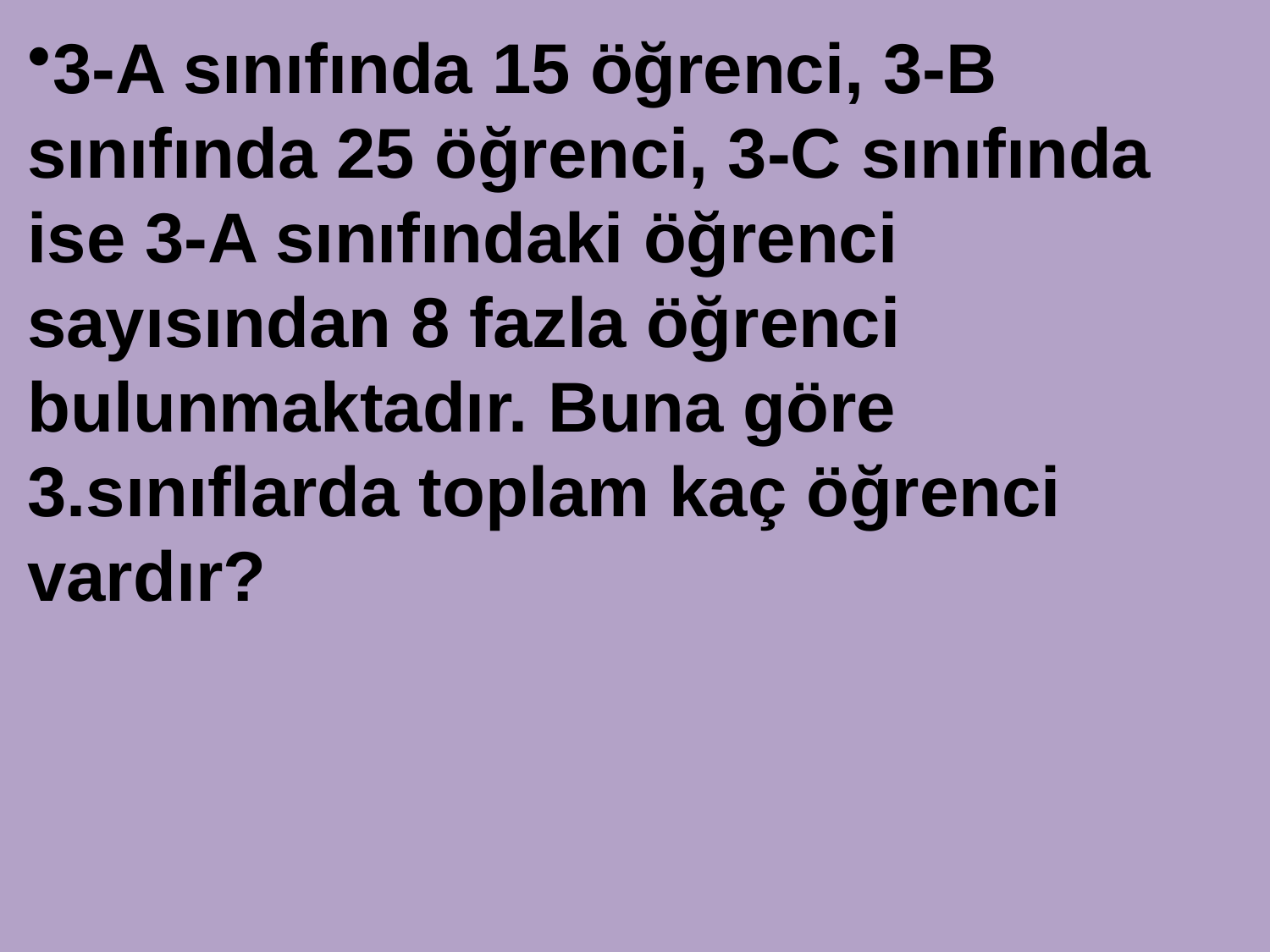

3-A sınıfında 15 öğrenci, 3-B sınıfında 25 öğrenci, 3-C sınıfında ise 3-A sınıfındaki öğrenci sayısından 8 fazla öğrenci bulunmaktadır. Buna göre 3.sınıflarda toplam kaç öğrenci vardır?